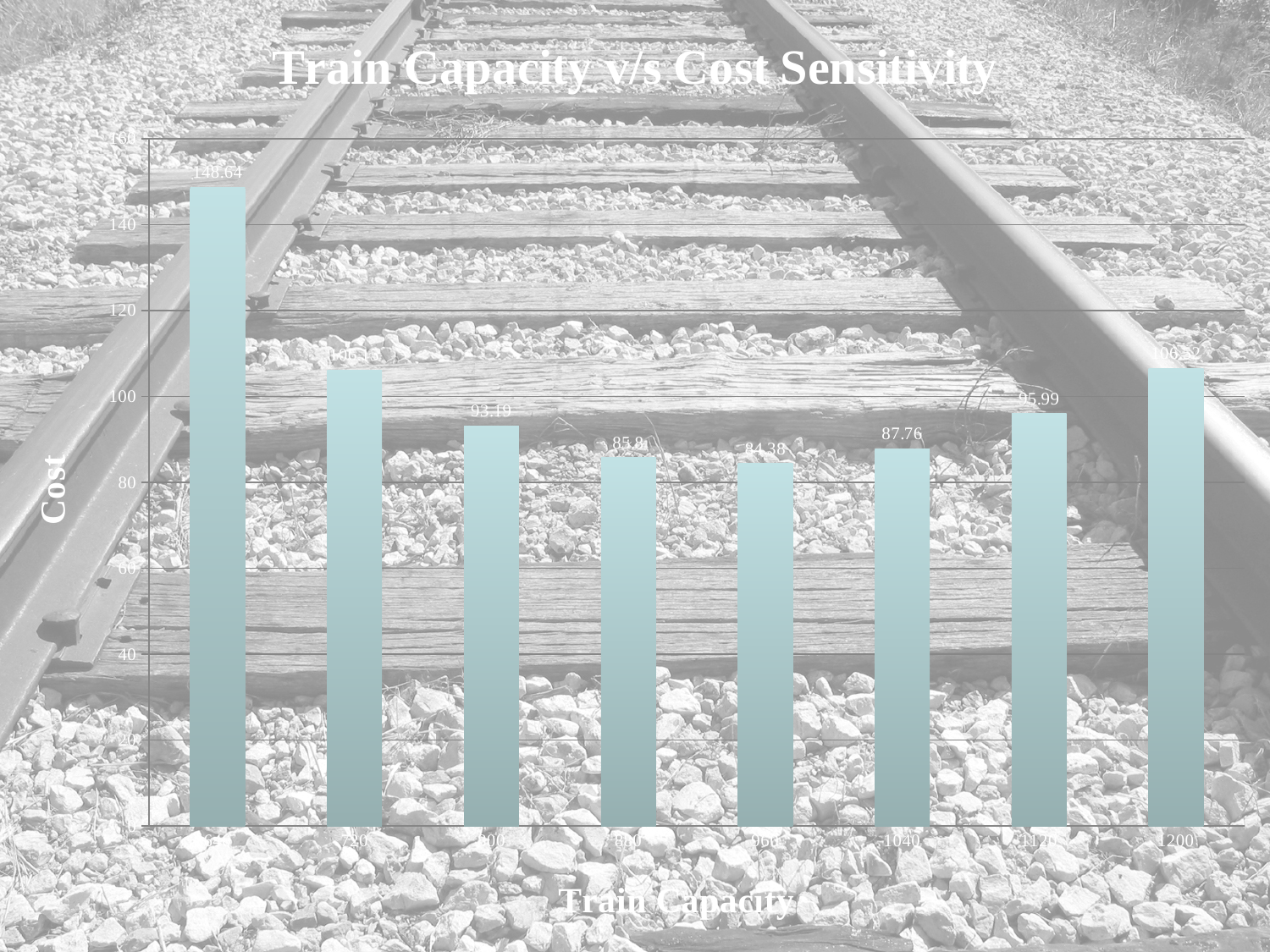

### Chart: Train Capacity v/s Cost Sensitivity

| Category |  |
|---|---|
| 640 | 148.64 |
| 720 | 106.15 |
| 800 | 93.19 |
| 880 | 85.8 |
| 960 | 84.38 |
| 1040 | 87.76 |
| 1120 | 95.99 |
| 1200 | 106.52 |